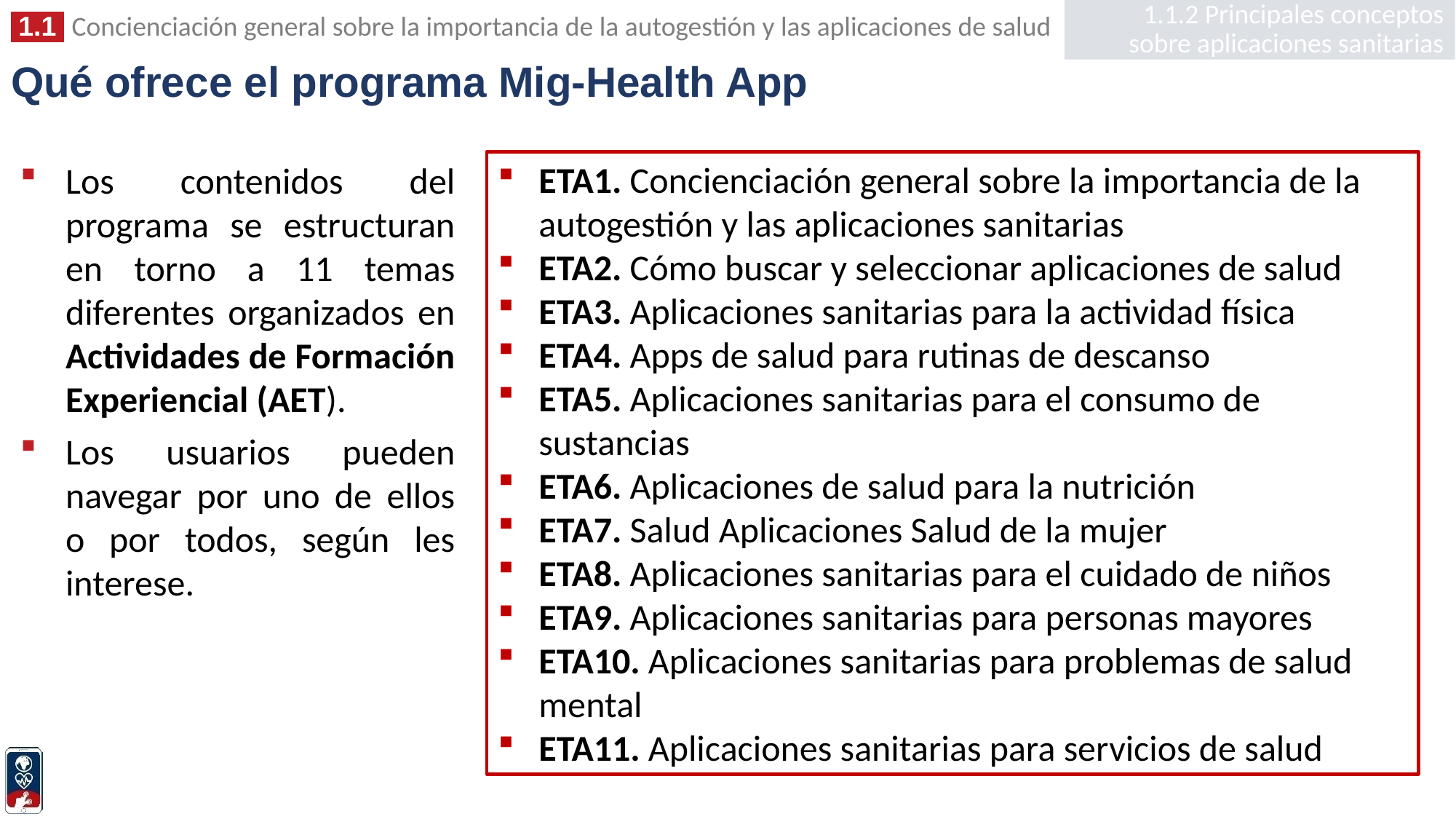

1.1.2 Principales conceptos sobre aplicaciones sanitarias
# Qué ofrece el programa Mig-Health App
Los contenidos del programa se estructuran en torno a 11 temas diferentes organizados en Actividades de Formación Experiencial (AET).
Los usuarios pueden navegar por uno de ellos o por todos, según les interese.

ETA1. Concienciación general sobre la importancia de la autogestión y las aplicaciones sanitarias
ETA2. Cómo buscar y seleccionar aplicaciones de salud
ETA3. Aplicaciones sanitarias para la actividad física
ETA4. Apps de salud para rutinas de descanso
ETA5. Aplicaciones sanitarias para el consumo de sustancias
ETA6. Aplicaciones de salud para la nutrición
ETA7. Salud Aplicaciones Salud de la mujer
ETA8. Aplicaciones sanitarias para el cuidado de niños
ETA9. Aplicaciones sanitarias para personas mayores
ETA10. Aplicaciones sanitarias para problemas de salud mental
ETA11. Aplicaciones sanitarias para servicios de salud